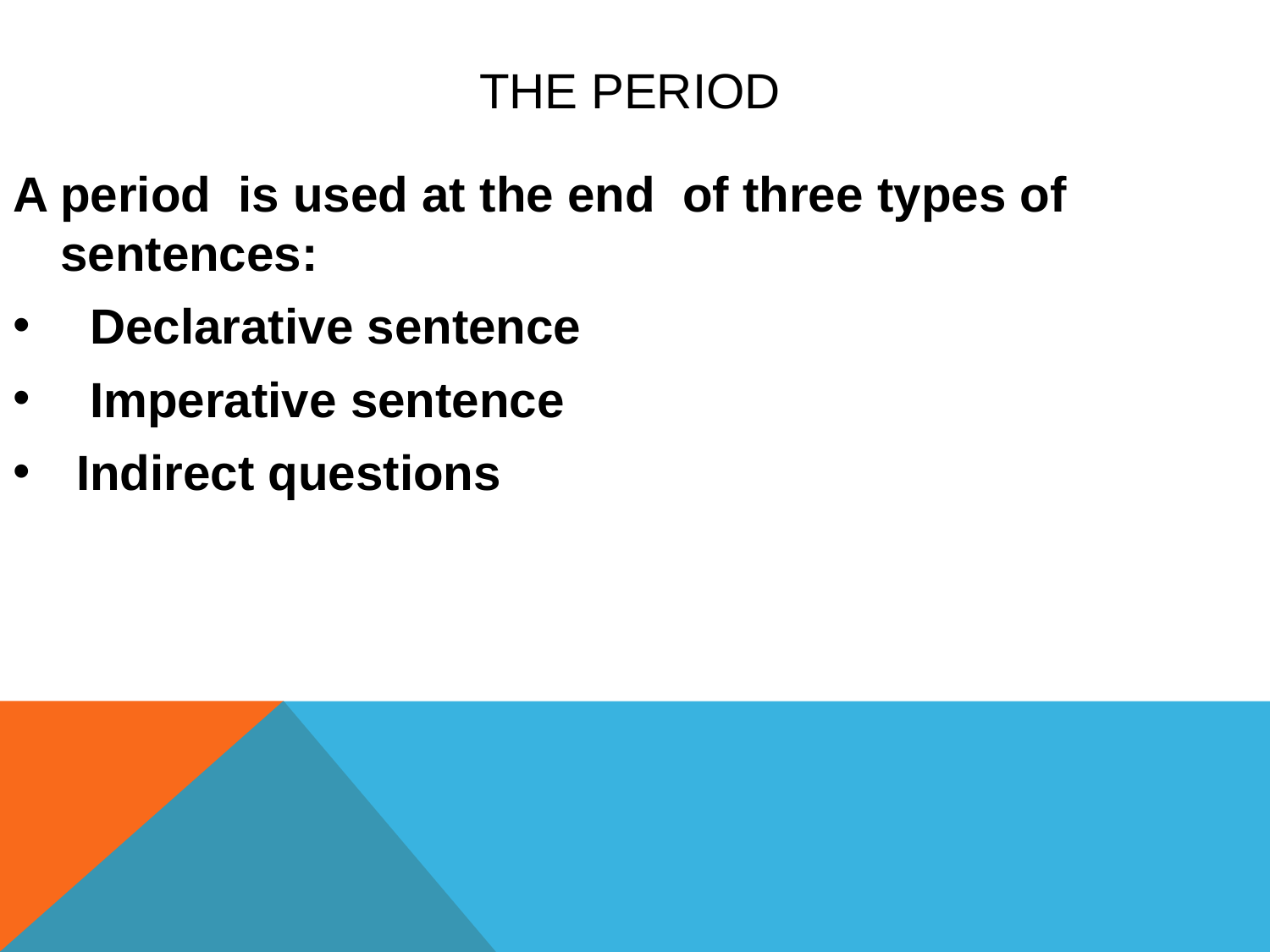

# THE PERIOD
A period  is used at the end  of three types of sentences:
 Declarative sentence
 Imperative sentence
Indirect questions